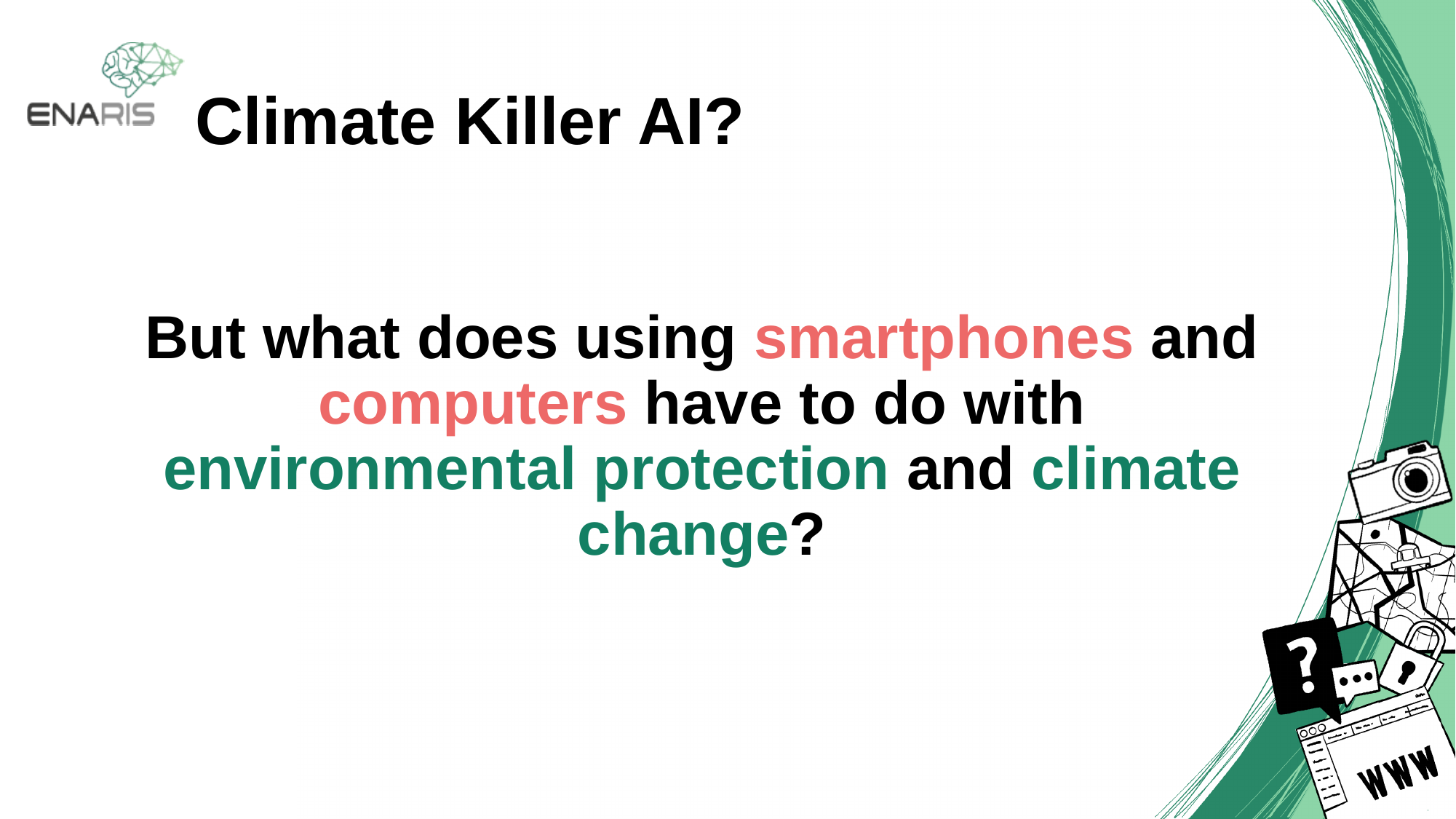

# Climate Killer AI?
But what does using smartphones and computers have to do with environmental protection and climate change?